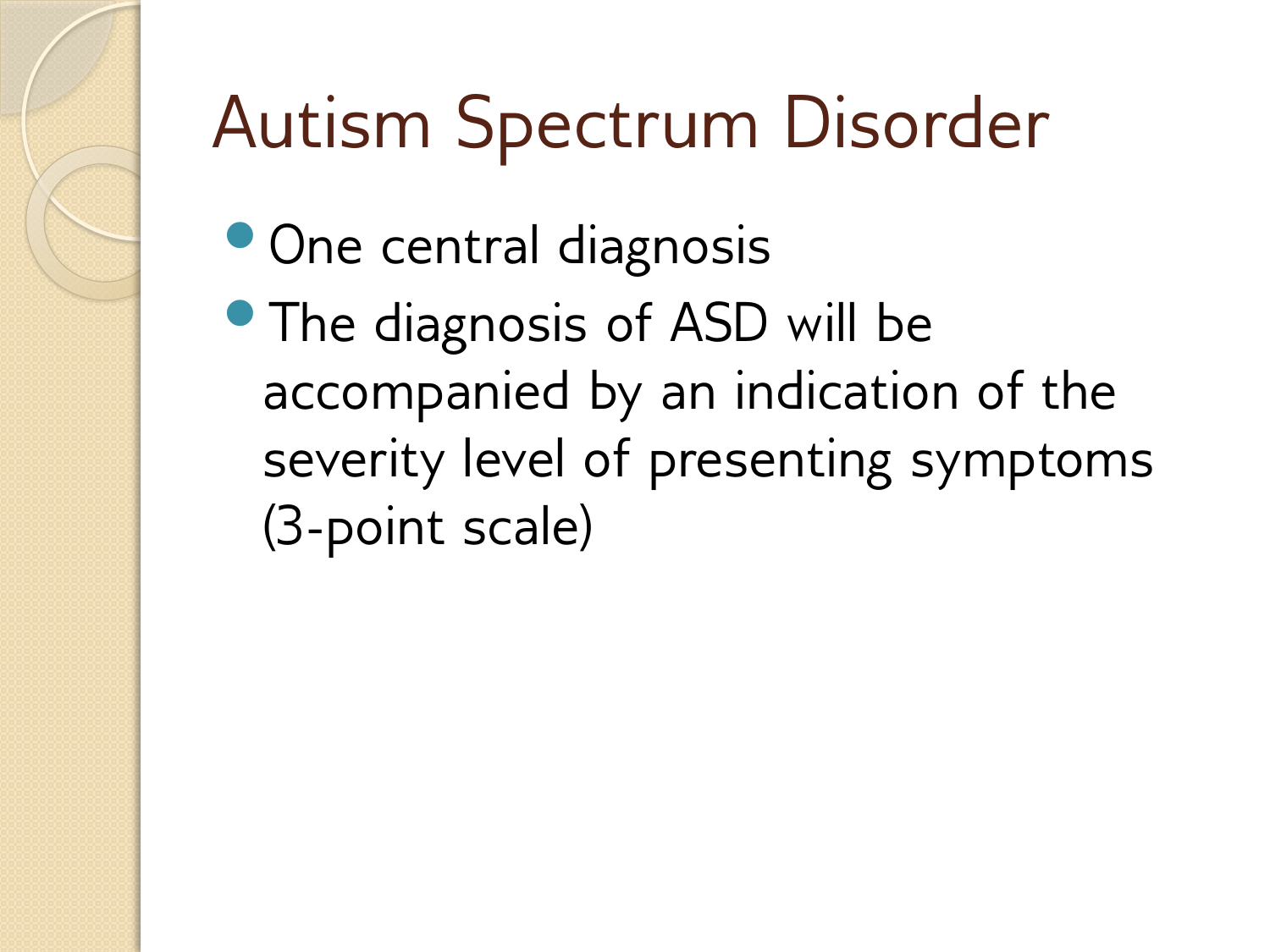

# Autism Spectrum Disorder
One central diagnosis
The diagnosis of ASD will be accompanied by an indication of the severity level of presenting symptoms (3-point scale)